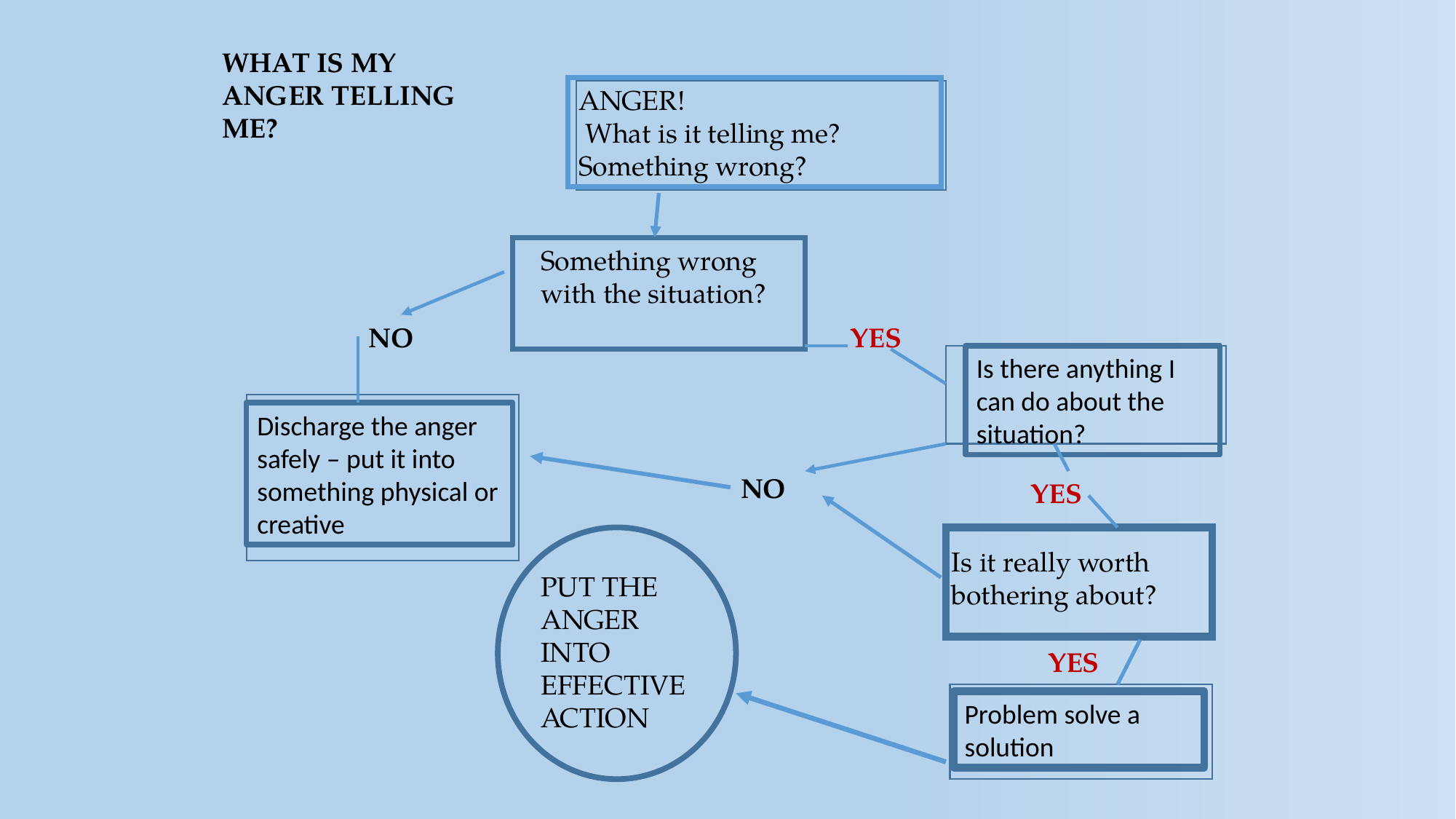

WHAT IS MY ANGER TELLING ME?
ANGER!
 What is it telling me?
Something wrong?

Something wrong with the situation?

NO
YES

Is there anything I  can do about the situation?

Discharge the anger safely – put it into something physical or creative
NO
YES

Is it really worth bothering about?
PUT THE ANGER INTO EFFECTIVE ACTION
YES

Problem solve a solution